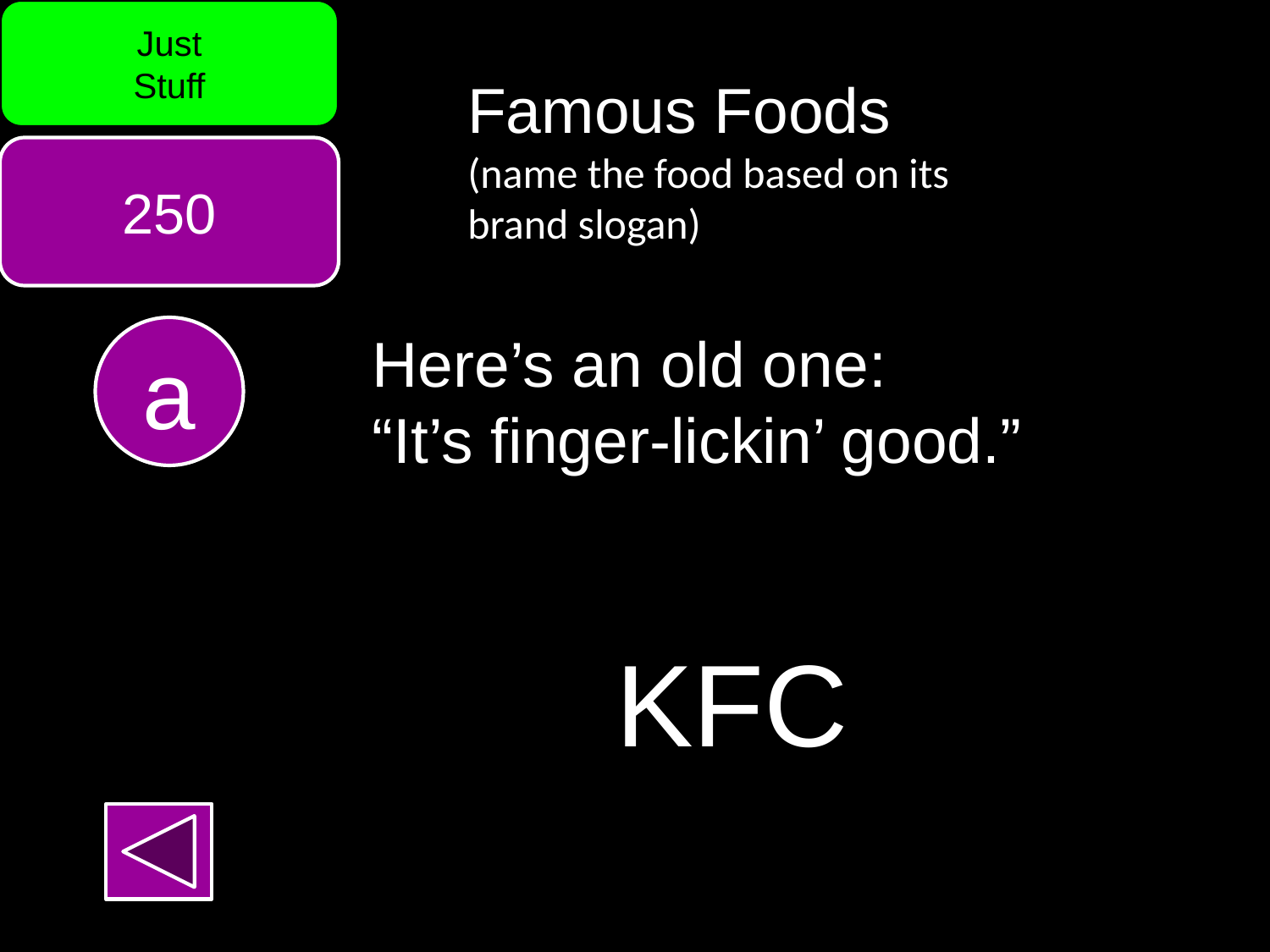

Just
Stuff
Famous Foods
(name the food based on its
brand slogan)
250
a
Here’s an old one:
“It’s finger-lickin’ good.”
KFC